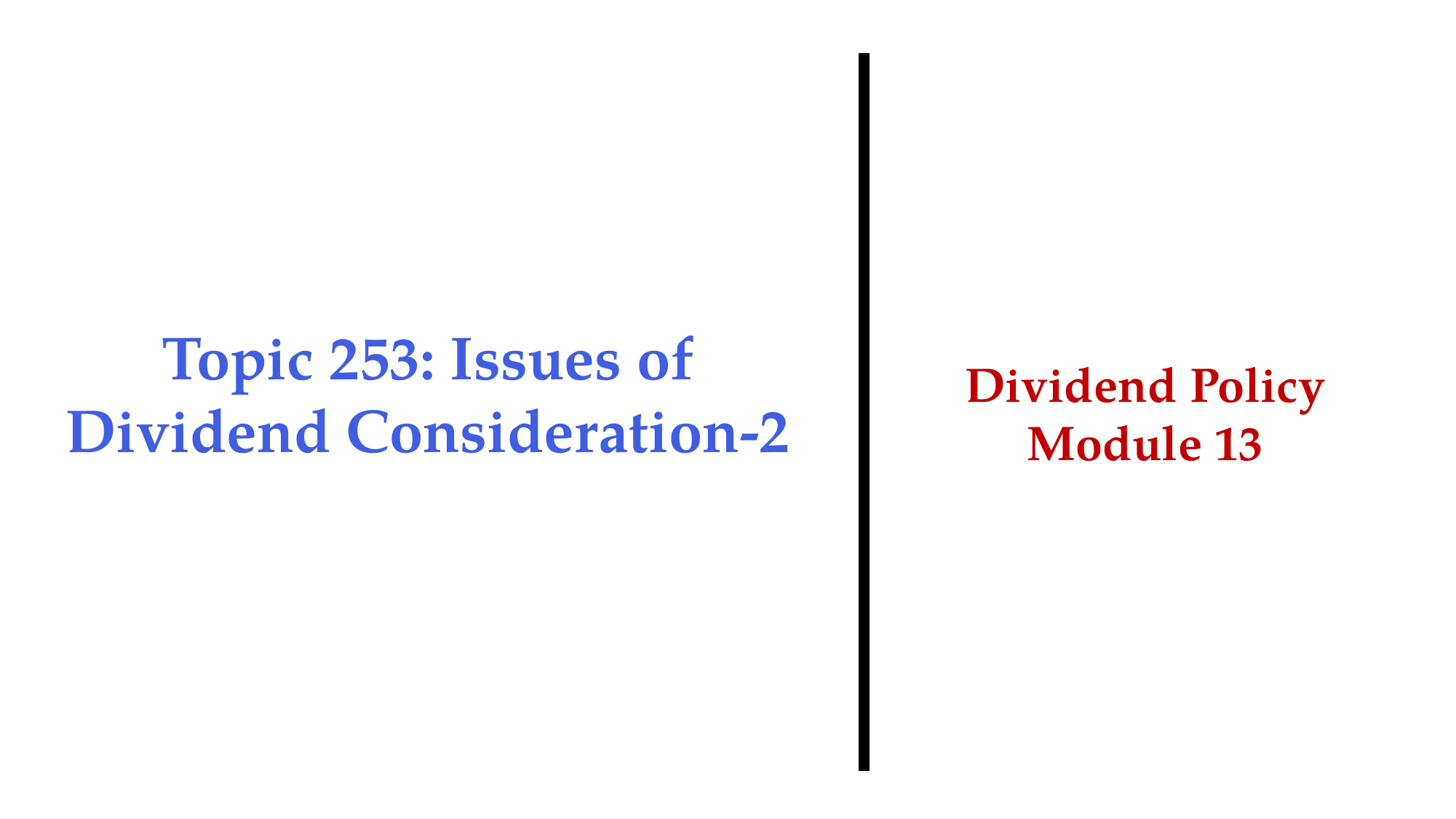

Topic 253: Issues of Dividend Consideration-2
Dividend Policy
Module 13